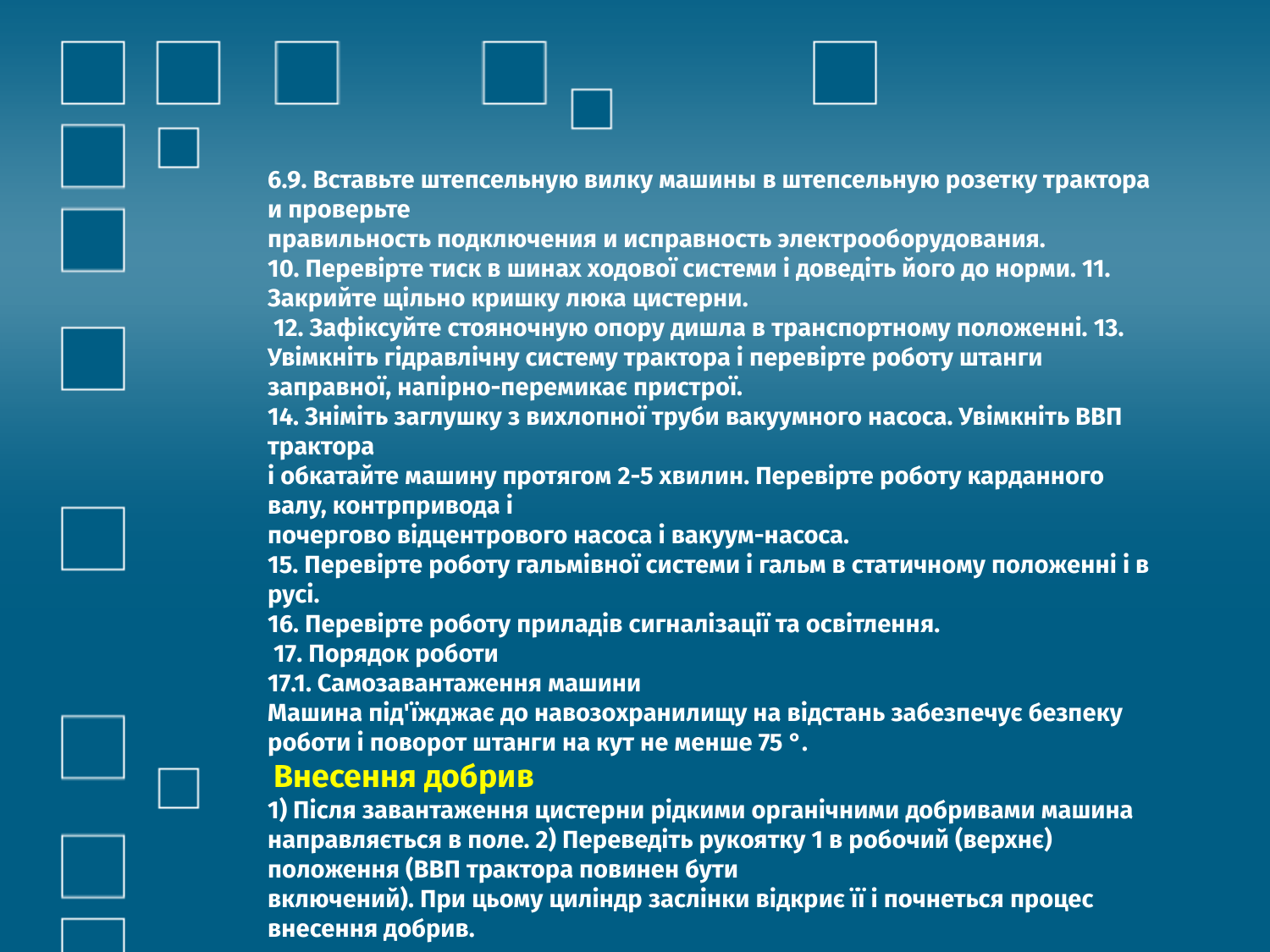

# 6.9. Вставьте штепсельную вилку машины в штепсельную розетку трактора и проверьте правильность подключения и исправность электрооборудования. 10. Перевірте тиск в шинах ходової системи і доведіть його до норми. 11. Закрийте щільно кришку люка цистерни. 12. Зафіксуйте стояночную опору дишла в транспортному положенні. 13. Увімкніть гідравлічну систему трактора і перевірте роботу штанги заправної, напірно-перемикає пристрої. 14. Зніміть заглушку з вихлопної труби вакуумного насоса. Увімкніть ВВП трактора і обкатайте машину протягом 2-5 хвилин. Перевірте роботу карданного валу, контрпривода і почергово відцентрового насоса і вакуум-насоса. 15. Перевірте роботу гальмівної системи і гальм в статичному положенні і в русі. 16. Перевірте роботу приладів сигналізації та освітлення. 17. Порядок роботи 17.1. Самозавантаження машини Машина під'їжджає до навозохранилищу на відстань забезпечує безпеку роботи і поворот штанги на кут не менше 75 °. Внесення добрив 1) Після завантаження цистерни рідкими органічними добривами машина направляється в поле. 2) Переведіть рукоятку 1 в робочий (верхнє) положення (ВВП трактора повинен бути включений). При цьому циліндр заслінки відкриє її і почнеться процес внесення добрив.